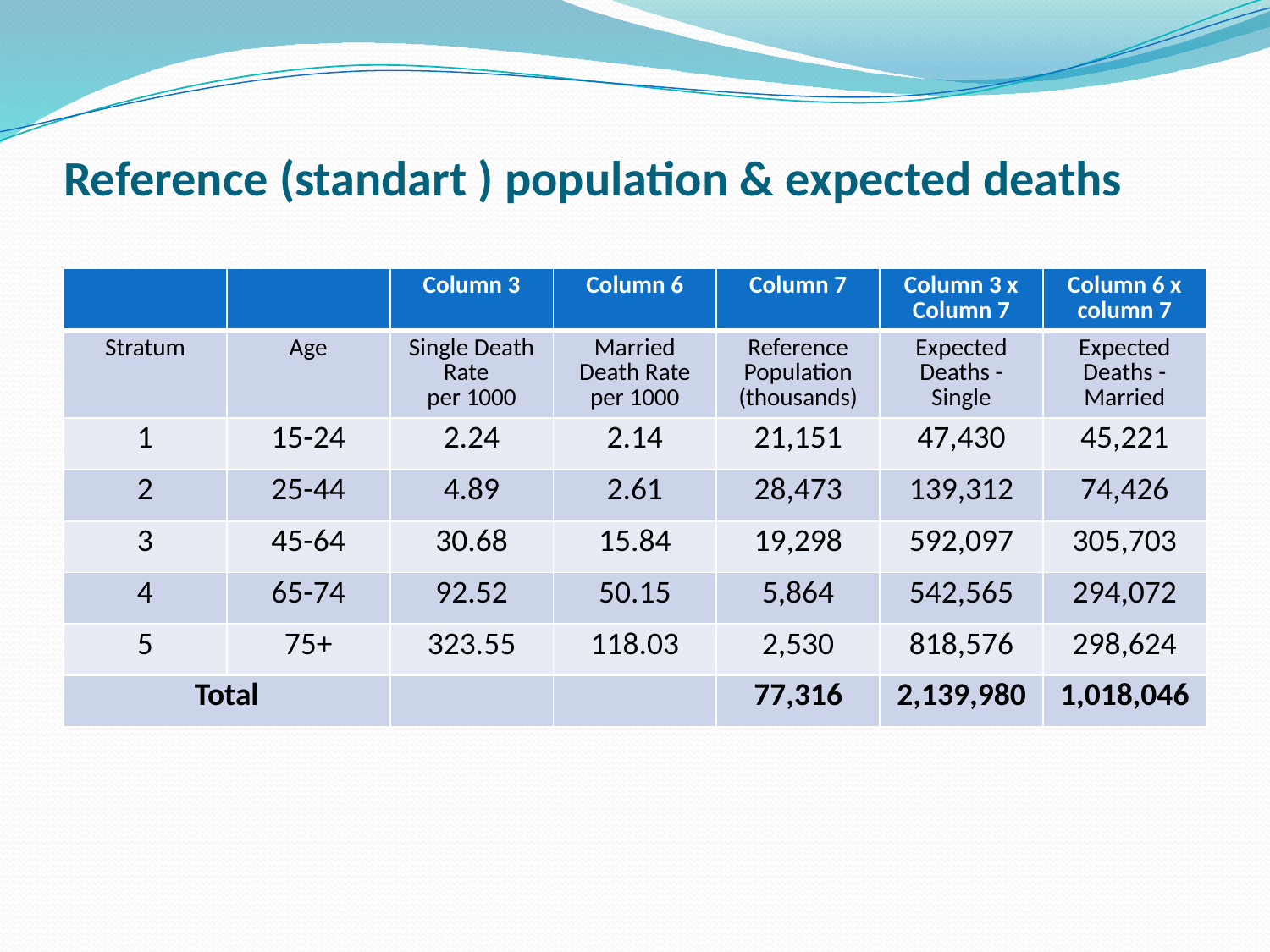

# Reference (standart ) population & expected deaths
|  |  | Column 3 | Column 6 | Column 7 | Column 3 x Column 7 | Column 6 x column 7 |
| --- | --- | --- | --- | --- | --- | --- |
| Stratum | Age | Single Death Rate per 1000 | Married Death Rate per 1000 | Reference Population (thousands) | Expected Deaths - Single | Expected Deaths - Married |
| 1 | 15-24 | 2.24 | 2.14 | 21,151 | 47,430 | 45,221 |
| 2 | 25-44 | 4.89 | 2.61 | 28,473 | 139,312 | 74,426 |
| 3 | 45-64 | 30.68 | 15.84 | 19,298 | 592,097 | 305,703 |
| 4 | 65-74 | 92.52 | 50.15 | 5,864 | 542,565 | 294,072 |
| 5 | 75+ | 323.55 | 118.03 | 2,530 | 818,576 | 298,624 |
| Total |  |  |  | 77,316 | 2,139,980 | 1,018,046 |